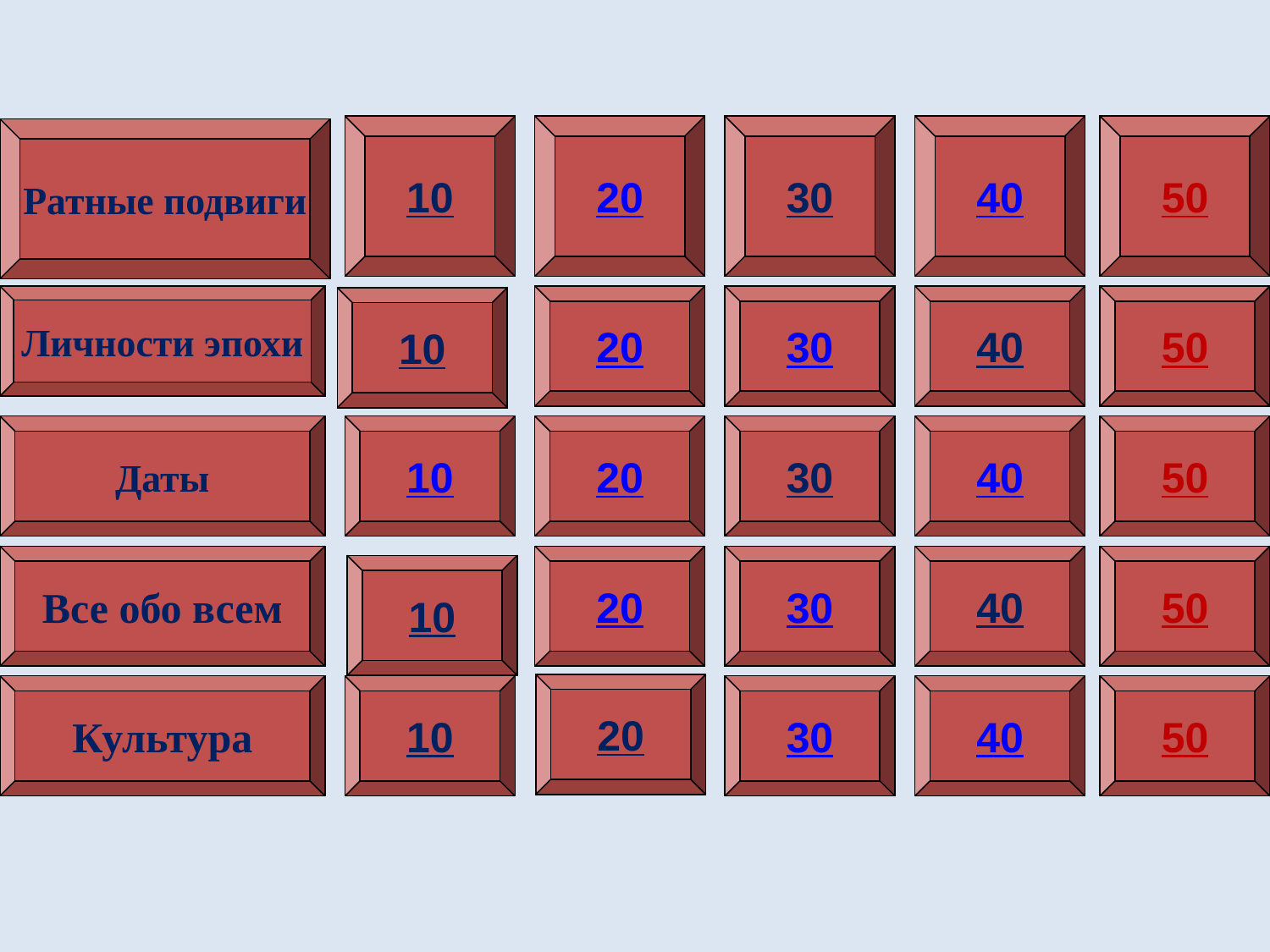

10
20
30
40
50
Ратные подвиги

Личности эпохи
20
30
40
50
10
Даты
10
20
30
40
50
Все обо всем
20
30
40
50
10
20
Культура
10
30
40
50